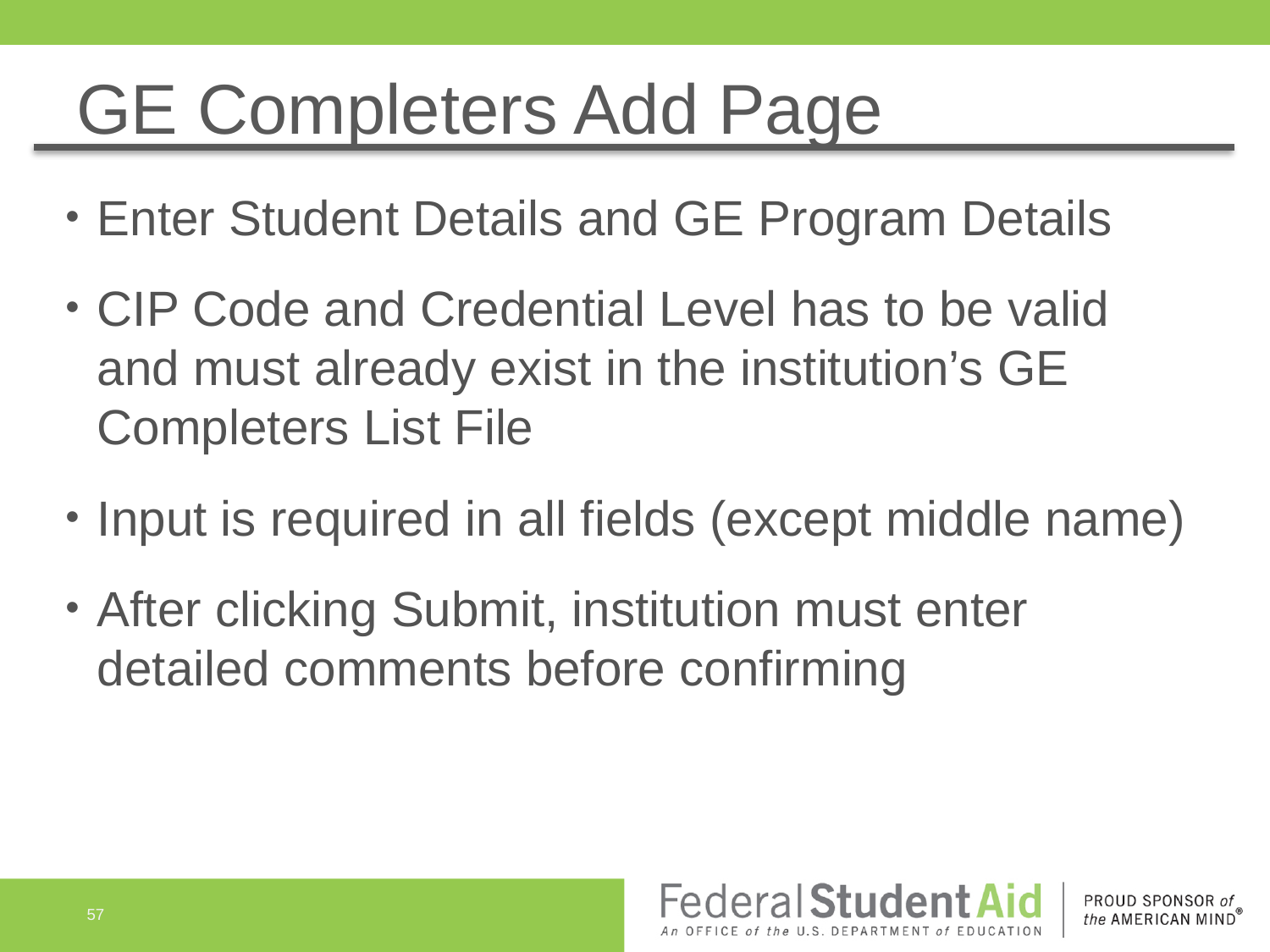

# GE Completers Add Page
Enter Student Details and GE Program Details
CIP Code and Credential Level has to be valid and must already exist in the institution’s GE Completers List File
Input is required in all fields (except middle name)
After clicking Submit, institution must enter detailed comments before confirming

57